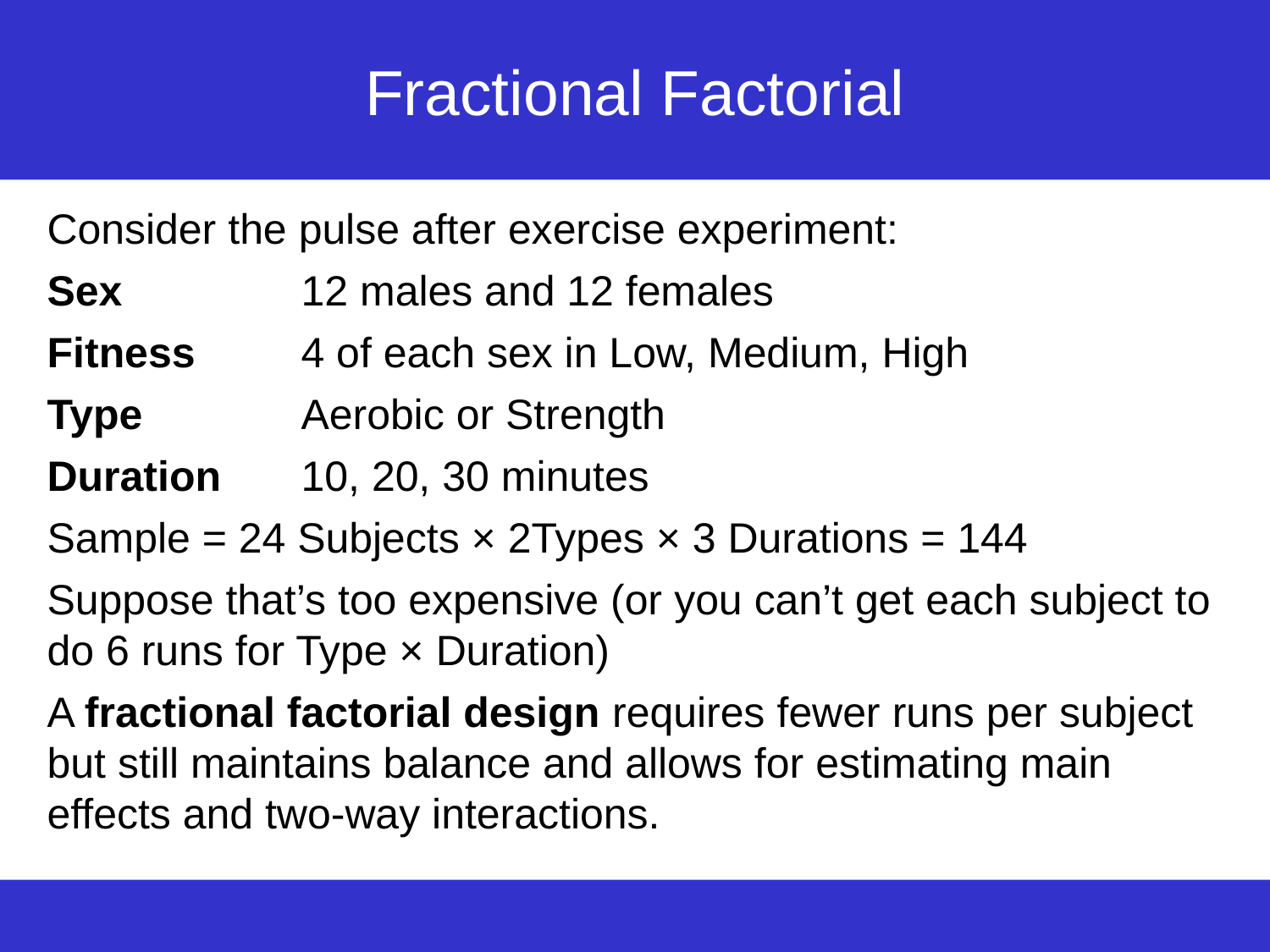

# Fractional Factorial
Consider the pulse after exercise experiment:
Sex		12 males and 12 females
Fitness	4 of each sex in Low, Medium, High
Type		Aerobic or Strength
Duration	10, 20, 30 minutes
Sample = 24 Subjects × 2Types × 3 Durations = 144
Suppose that’s too expensive (or you can’t get each subject to do 6 runs for Type × Duration)
A fractional factorial design requires fewer runs per subject but still maintains balance and allows for estimating main effects and two-way interactions.